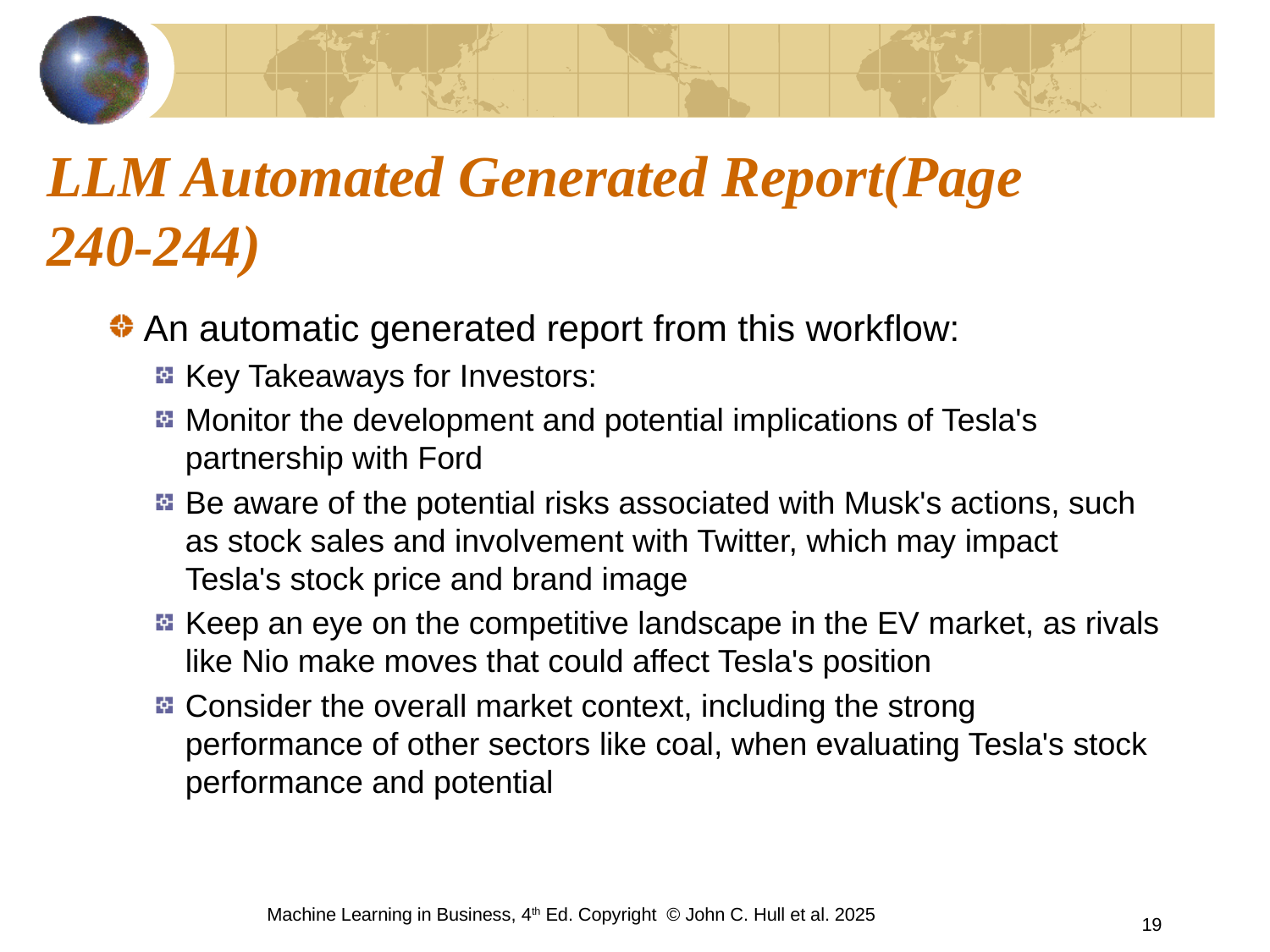

# LLM Automated Generated Report(Page 240-244)
An automatic generated report from this workflow:
Key Takeaways for Investors:
Monitor the development and potential implications of Tesla's partnership with Ford
Be aware of the potential risks associated with Musk's actions, such as stock sales and involvement with Twitter, which may impact Tesla's stock price and brand image
Keep an eye on the competitive landscape in the EV market, as rivals like Nio make moves that could affect Tesla's position
Consider the overall market context, including the strong performance of other sectors like coal, when evaluating Tesla's stock performance and potential
Machine Learning in Business, 4th Ed. Copyright  © John C. Hull et al. 2025
19